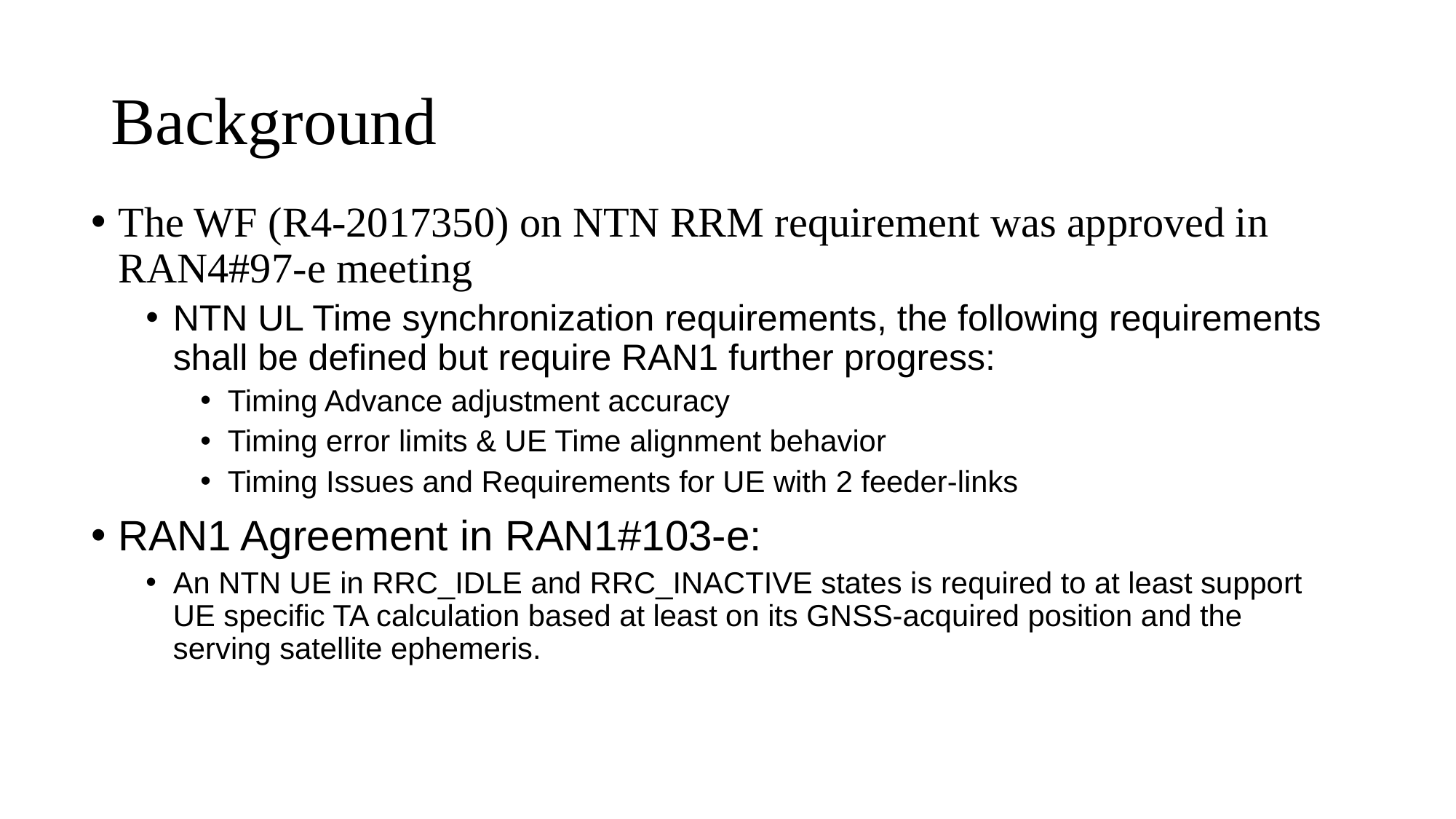

# Background
The WF (R4-2017350) on NTN RRM requirement was approved in RAN4#97-e meeting
NTN UL Time synchronization requirements, the following requirements shall be defined but require RAN1 further progress:
Timing Advance adjustment accuracy
Timing error limits & UE Time alignment behavior
Timing Issues and Requirements for UE with 2 feeder-links
RAN1 Agreement in RAN1#103-e:
An NTN UE in RRC_IDLE and RRC_INACTIVE states is required to at least support UE specific TA calculation based at least on its GNSS-acquired position and the serving satellite ephemeris.